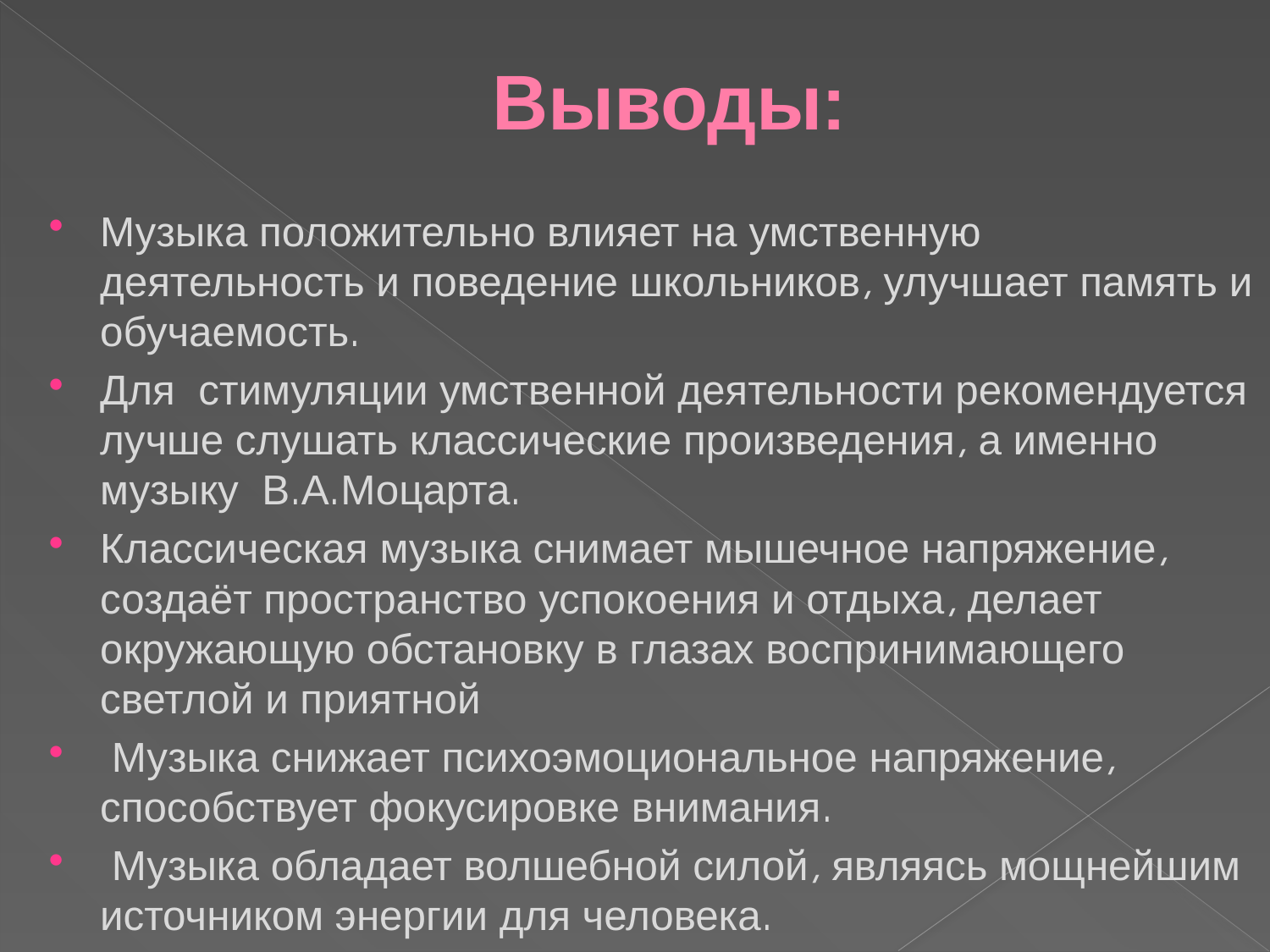

# Выводы:
Музыка положительно влияет на умственную деятельность и поведение школьников, улучшает память и обучаемость.
Для  стимуляции умственной деятельности рекомендуется лучше слушать классические произведения, а именно музыку  В.А.Моцарта.
Классическая музыка снимает мышечное напряжение, создаёт пространство успокоения и отдыха, делает  окружающую обстановку в глазах воспринимающего светлой и приятной
 Музыка снижает психоэмоциональное напряжение, способствует фокусировке внимания.
 Музыка обладает волшебной силой, являясь мощнейшим источником энергии для человека.